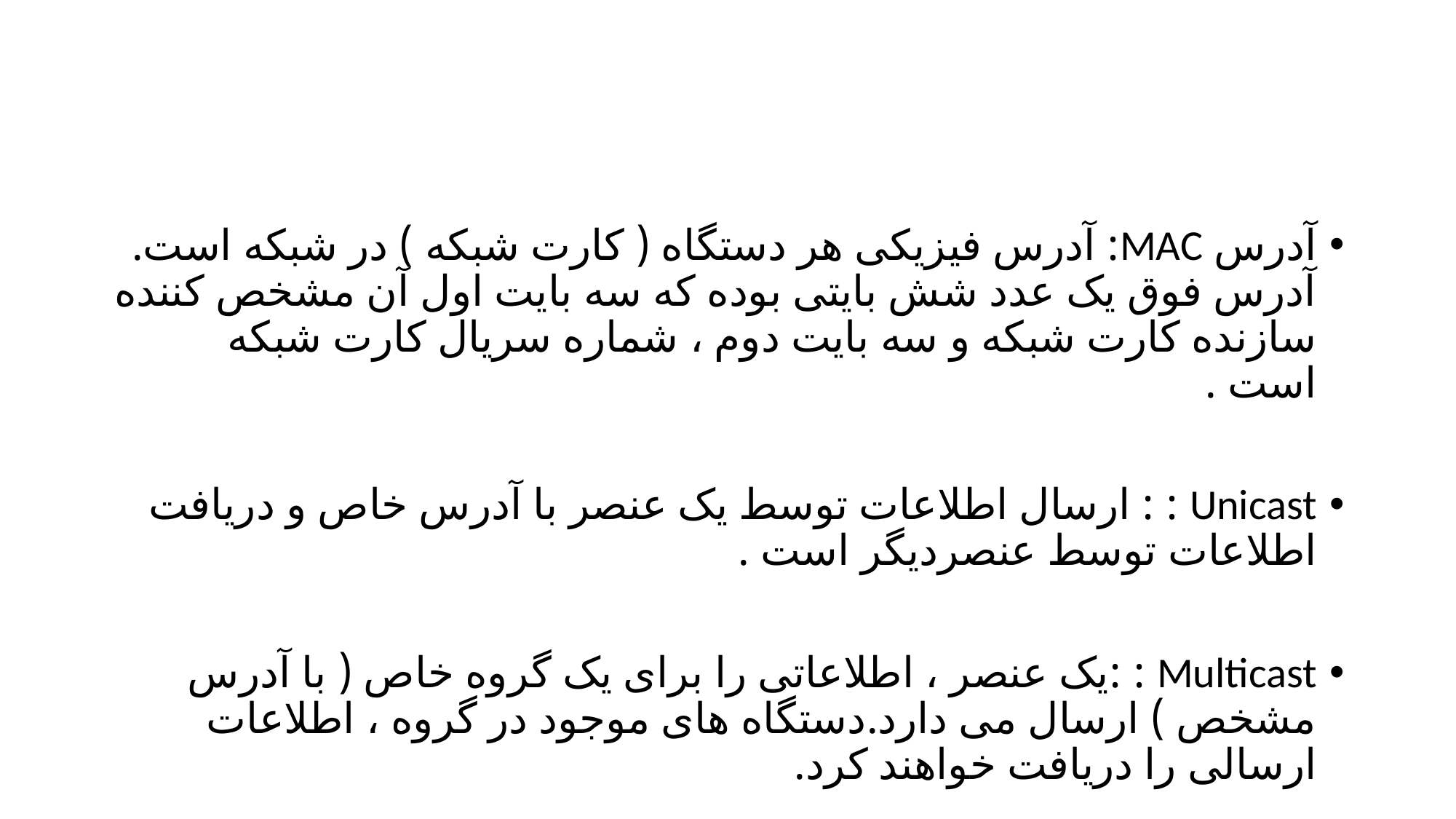

#
آدرس MAC: آدرس فیزیکی هر دستگاه ( کارت شبکه ) در شبکه است. آدرس فوق یک عدد شش بایتی بوده که سه بایت اول آن مشخص کننده سازنده کارت شبکه و سه بایت دوم ، شماره سریال کارت شبکه است .

Unicast : : ارسال اطلاعات توسط یک عنصر با آدرس خاص و دریافت اطلاعات توسط عنصردیگر است .

Multicast : :یک عنصر ، اطلاعاتی را برای یک گروه خاص ( با آدرس مشخص ) ارسال می دارد.دستگاه های موجود در گروه ، اطلاعات ارسالی را دریافت خواهند کرد.